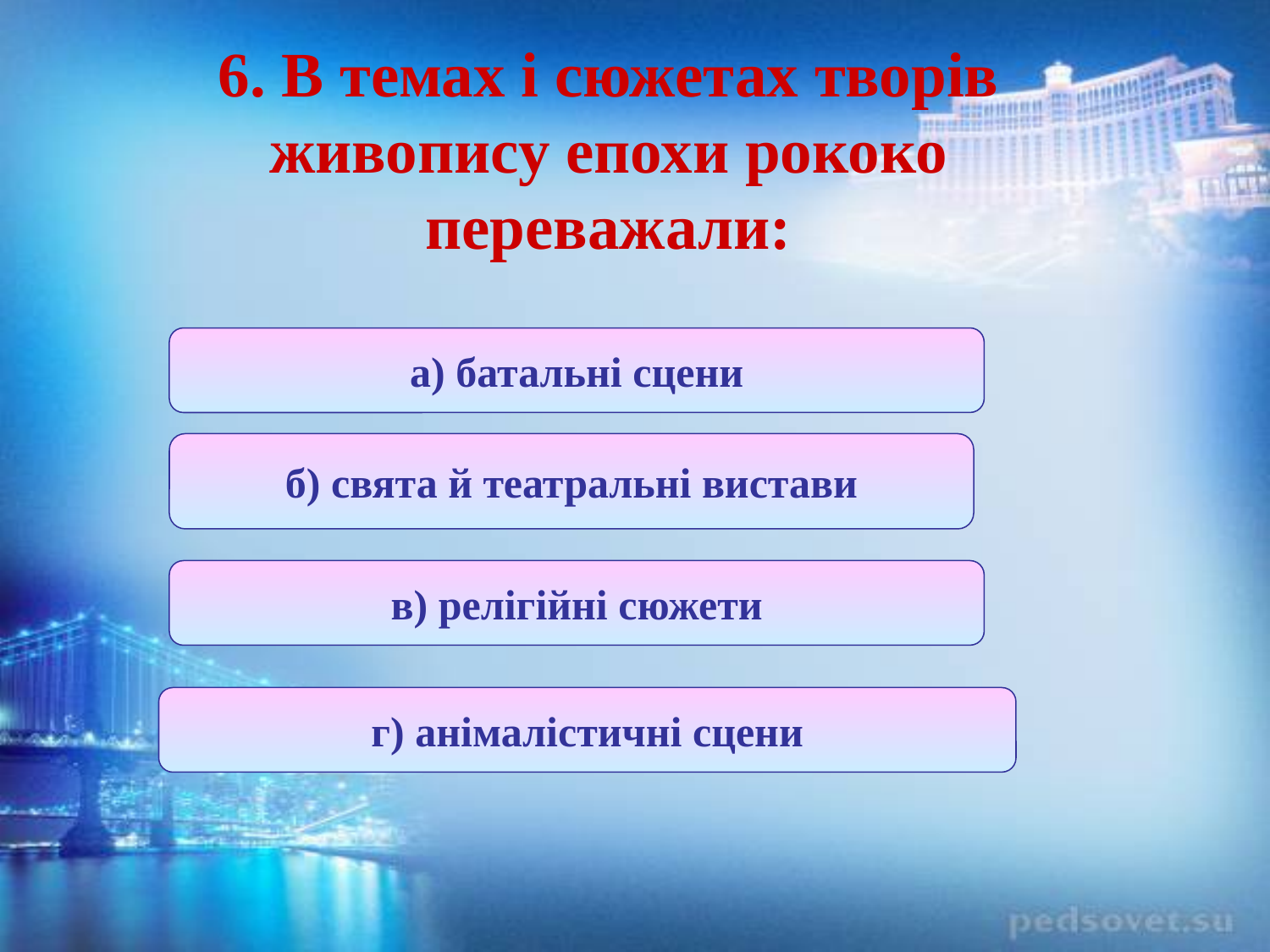

6. В темах і сюжетах творів живопису епохи рококо переважали:
а) батальні сцени
б) свята й театральні вистави
в) релігійні сюжети
г) анімалістичні сцени